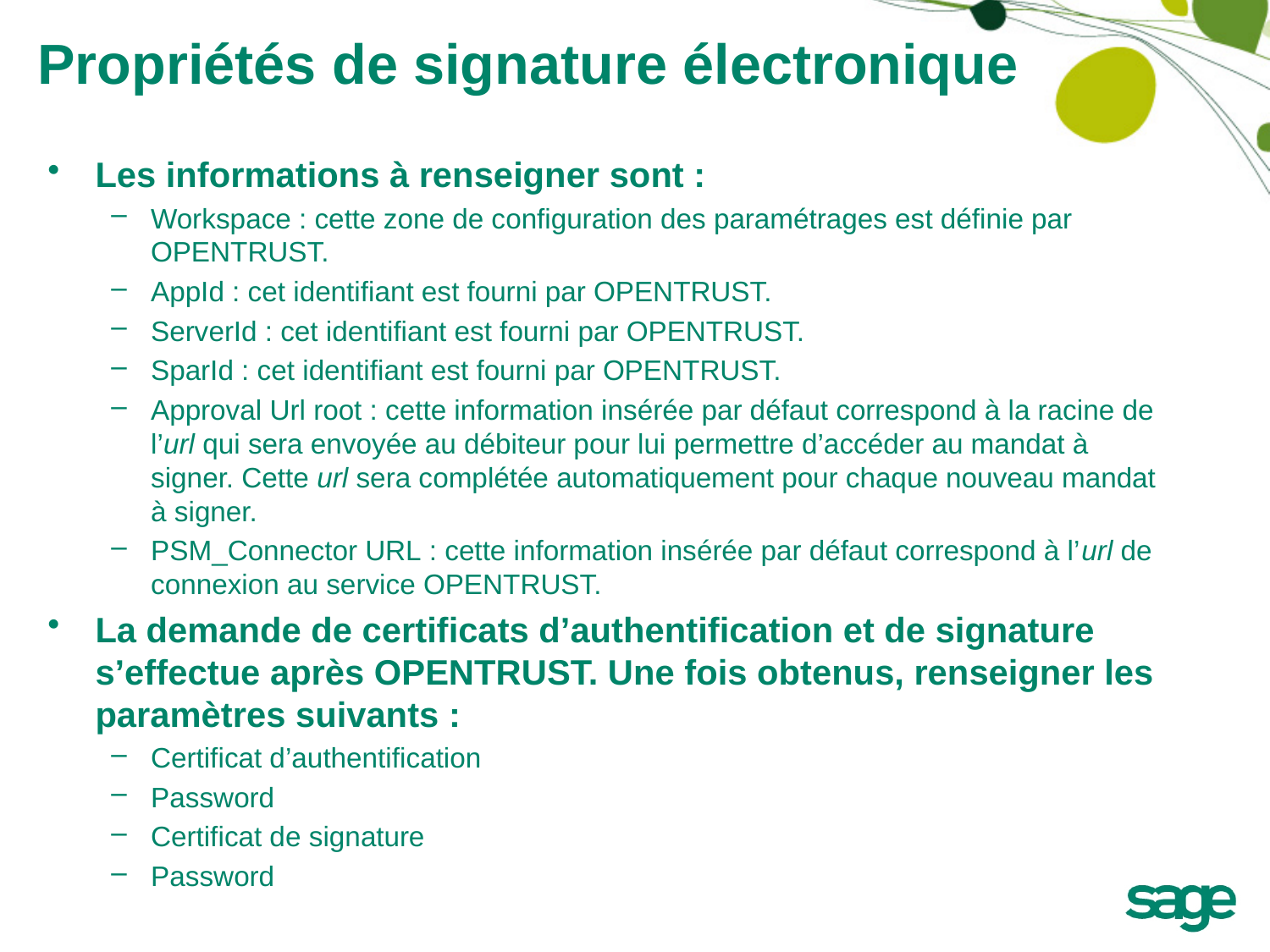

# Propriétés de signature électronique
Les informations à renseigner sont :
Workspace : cette zone de configuration des paramétrages est définie par OPENTRUST.
AppId : cet identifiant est fourni par OPENTRUST.
ServerId : cet identifiant est fourni par OPENTRUST.
SparId : cet identifiant est fourni par OPENTRUST.
Approval Url root : cette information insérée par défaut correspond à la racine de l’url qui sera envoyée au débiteur pour lui permettre d’accéder au mandat à signer. Cette url sera complétée automatiquement pour chaque nouveau mandat à signer.
PSM_Connector URL : cette information insérée par défaut correspond à l’url de connexion au service OPENTRUST.
La demande de certificats d’authentification et de signature s’effectue après OPENTRUST. Une fois obtenus, renseigner les paramètres suivants :
Certificat d’authentification
Password
Certificat de signature
Password